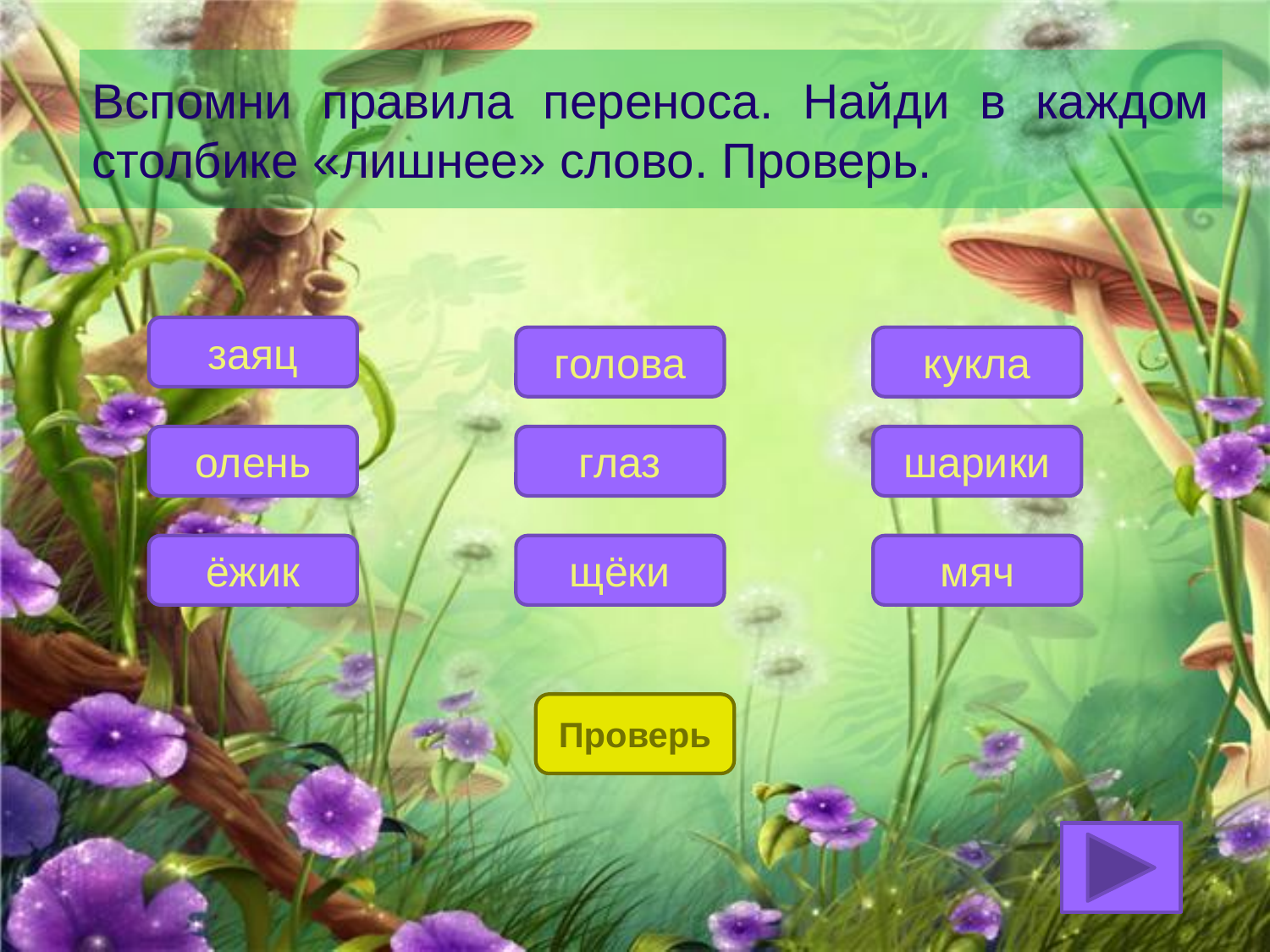

# Вспомни правила переноса. Найди в каждом столбике «лишнее» слово. Проверь.
заяц
голова
кукла
олень
глаз
шарики
ёжик
щёки
мяч
Проверь